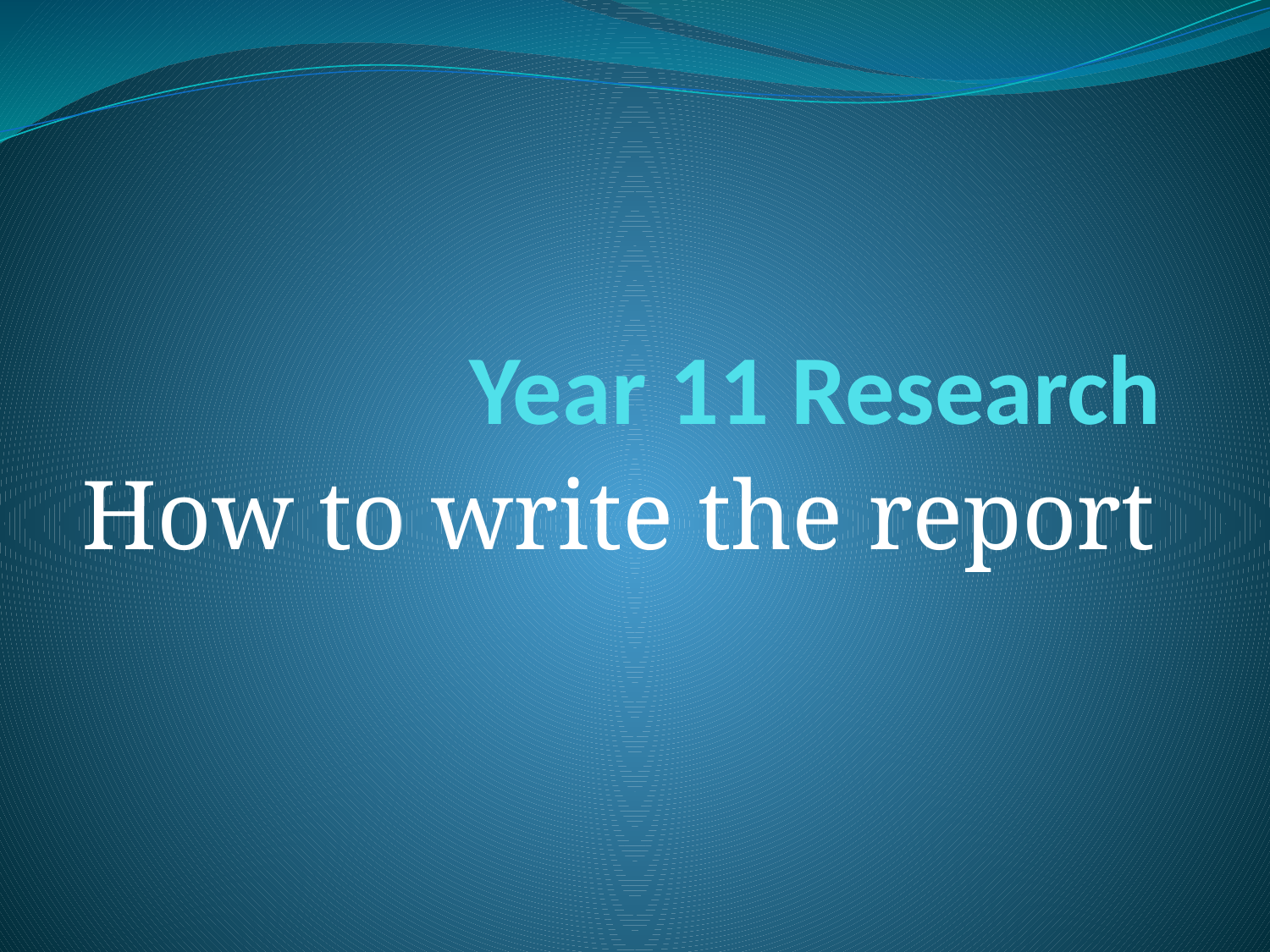

# Year 11 Research
How to write the report